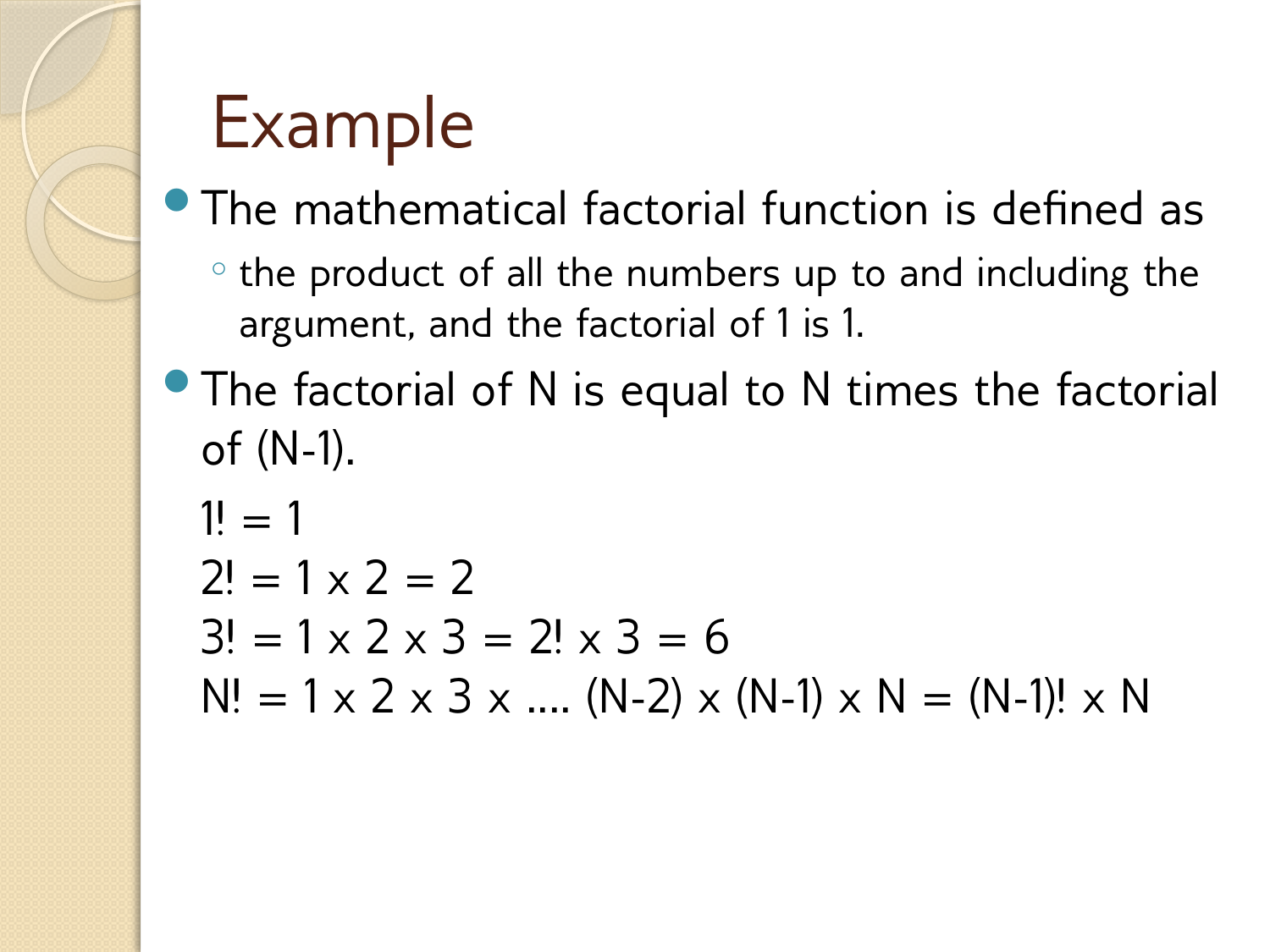

# Example
The mathematical factorial function is defined as
the product of all the numbers up to and including the argument, and the factorial of 1 is 1.
The factorial of N is equal to N times the factorial of (N-1).
	1! = 1
2! = 1 x 2 = 2
3! = 1 x 2 x 3 = 2! x 3 = 6
N! = 1 x 2 x 3 x .... (N-2) x (N-1) x N = (N-1)! x N